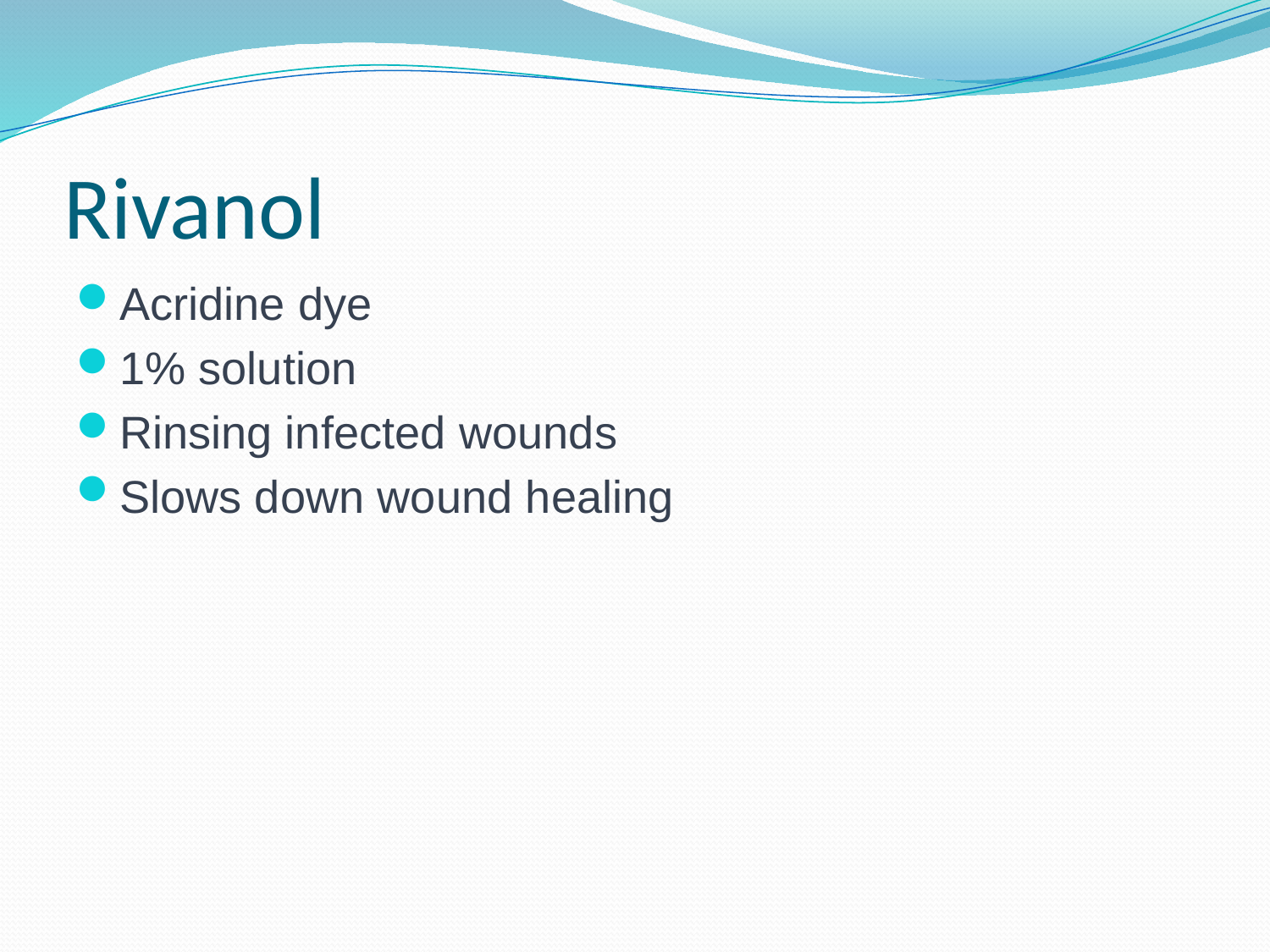

# Rivanol
Acridine dye
1% solution
Rinsing infected wounds
Slows down wound healing